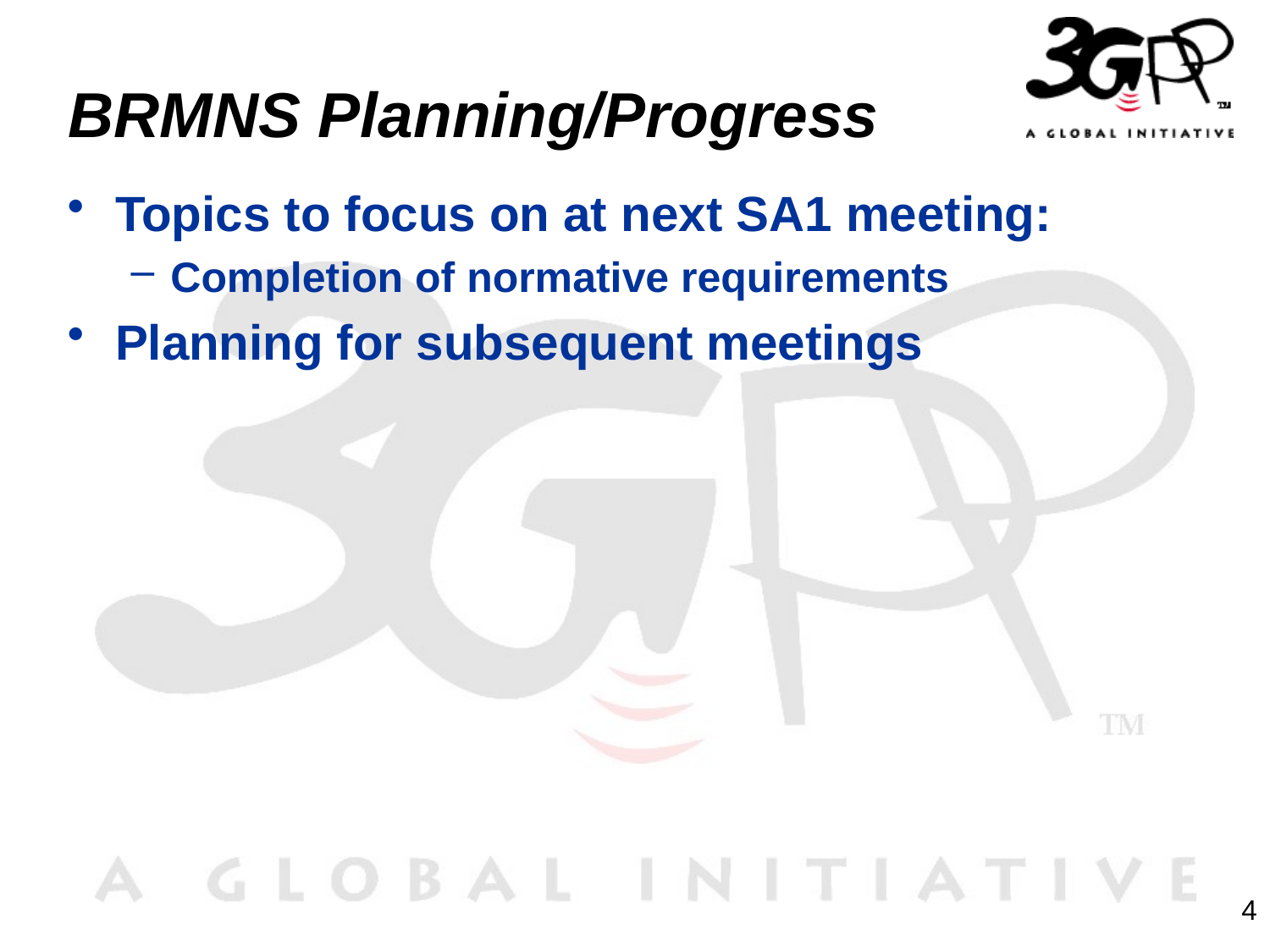

# BRMNS Planning/Progress
Topics to focus on at next SA1 meeting:
Completion of normative requirements
Planning for subsequent meetings

4